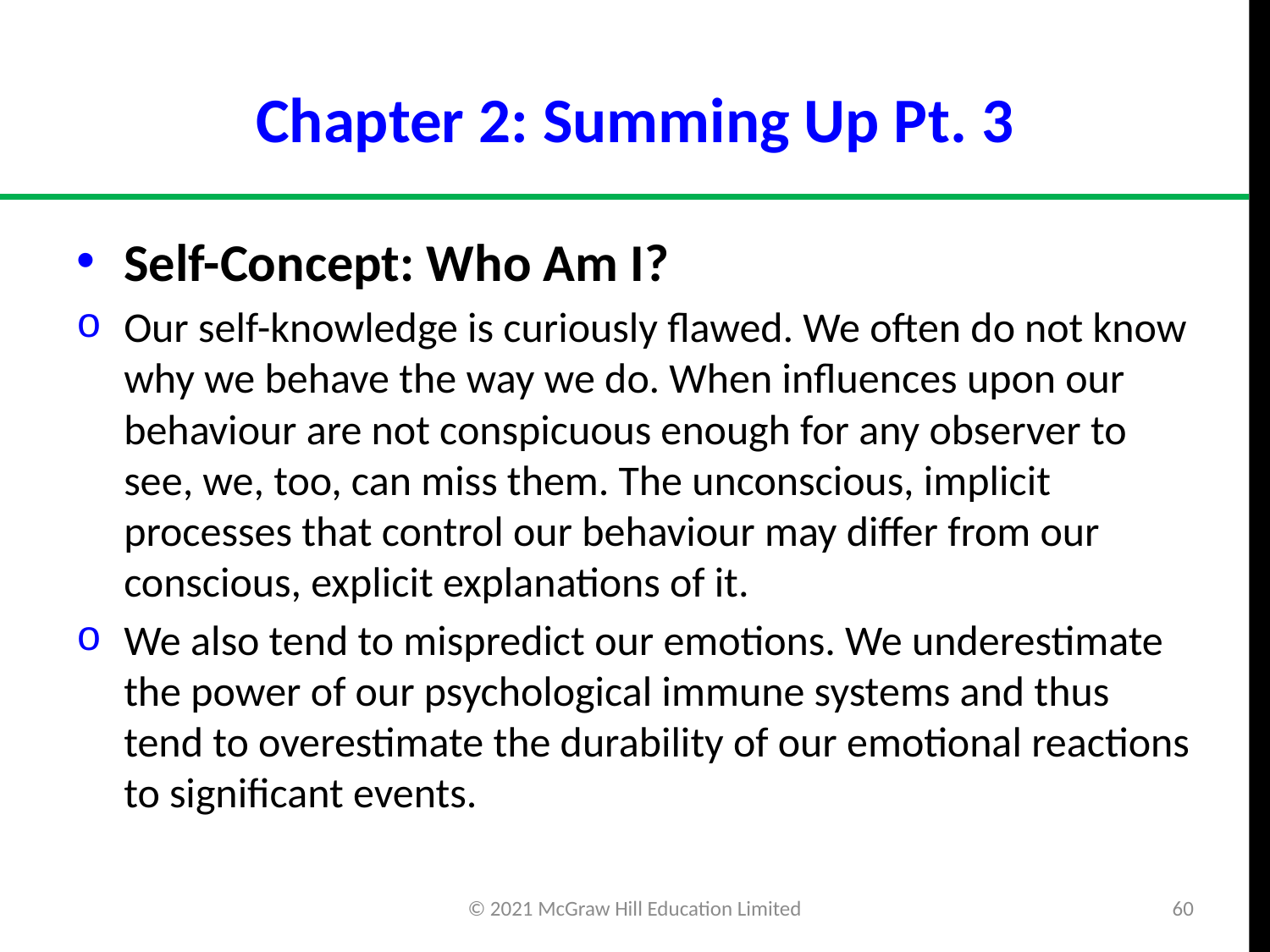

# Chapter 2: Summing Up Pt. 3
Self-Concept: Who Am I?
Our self-knowledge is curiously flawed. We often do not know why we behave the way we do. When influences upon our behaviour are not conspicuous enough for any observer to see, we, too, can miss them. The unconscious, implicit processes that control our behaviour may differ from our conscious, explicit explanations of it.
We also tend to mispredict our emotions. We underestimate the power of our psychological immune systems and thus tend to overestimate the durability of our emotional reactions to significant events.
© 2021 McGraw Hill Education Limited
60